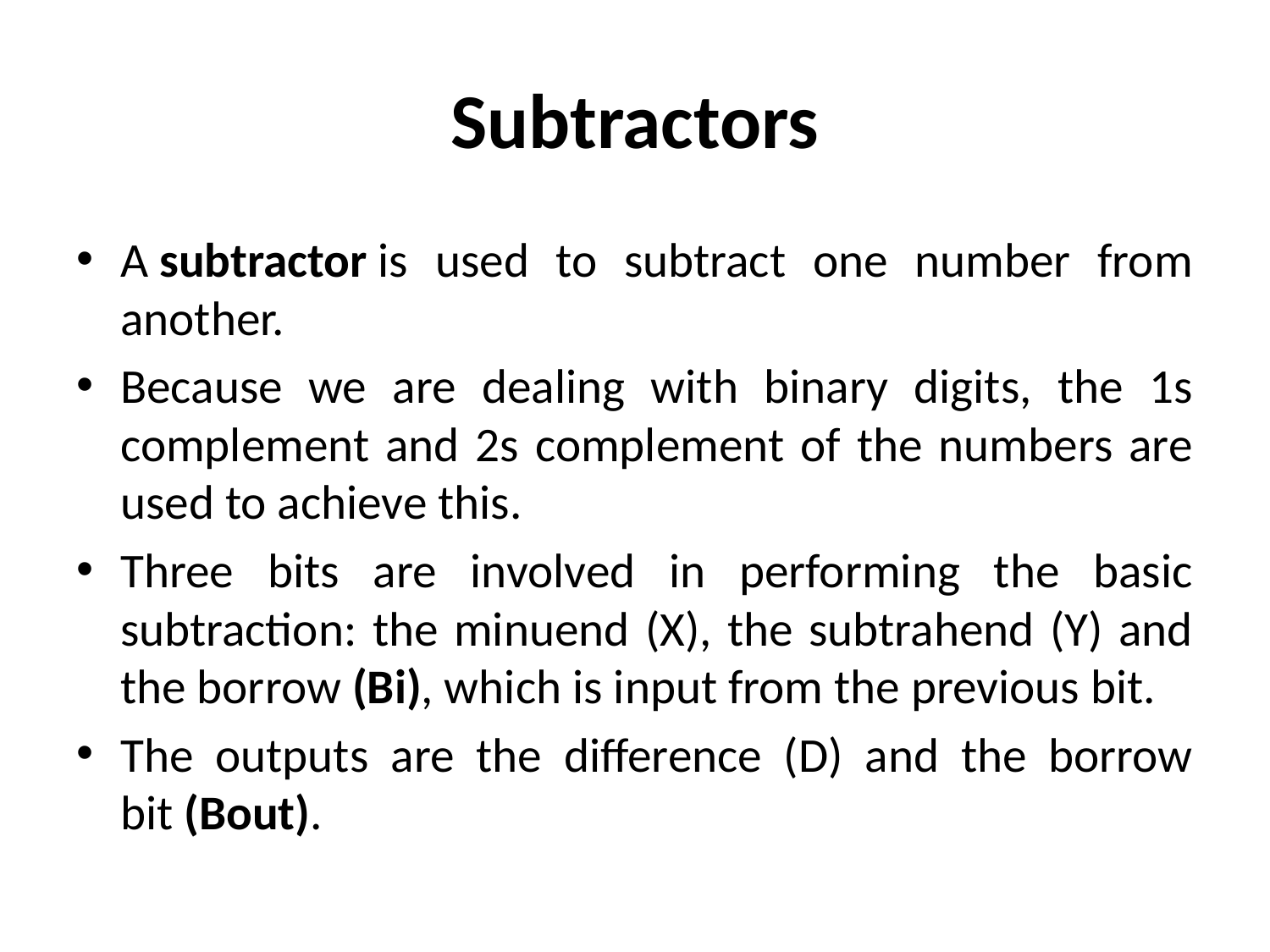

# Subtractors
A subtractor is used to subtract one number from another.
Because we are dealing with binary digits, the 1s complement and 2s complement of the numbers are used to achieve this.
Three bits are involved in performing the basic subtraction: the minuend (X), the subtrahend (Y) and the borrow (Bi), which is input from the previous bit.
The outputs are the difference (D) and the borrow bit (Bout).